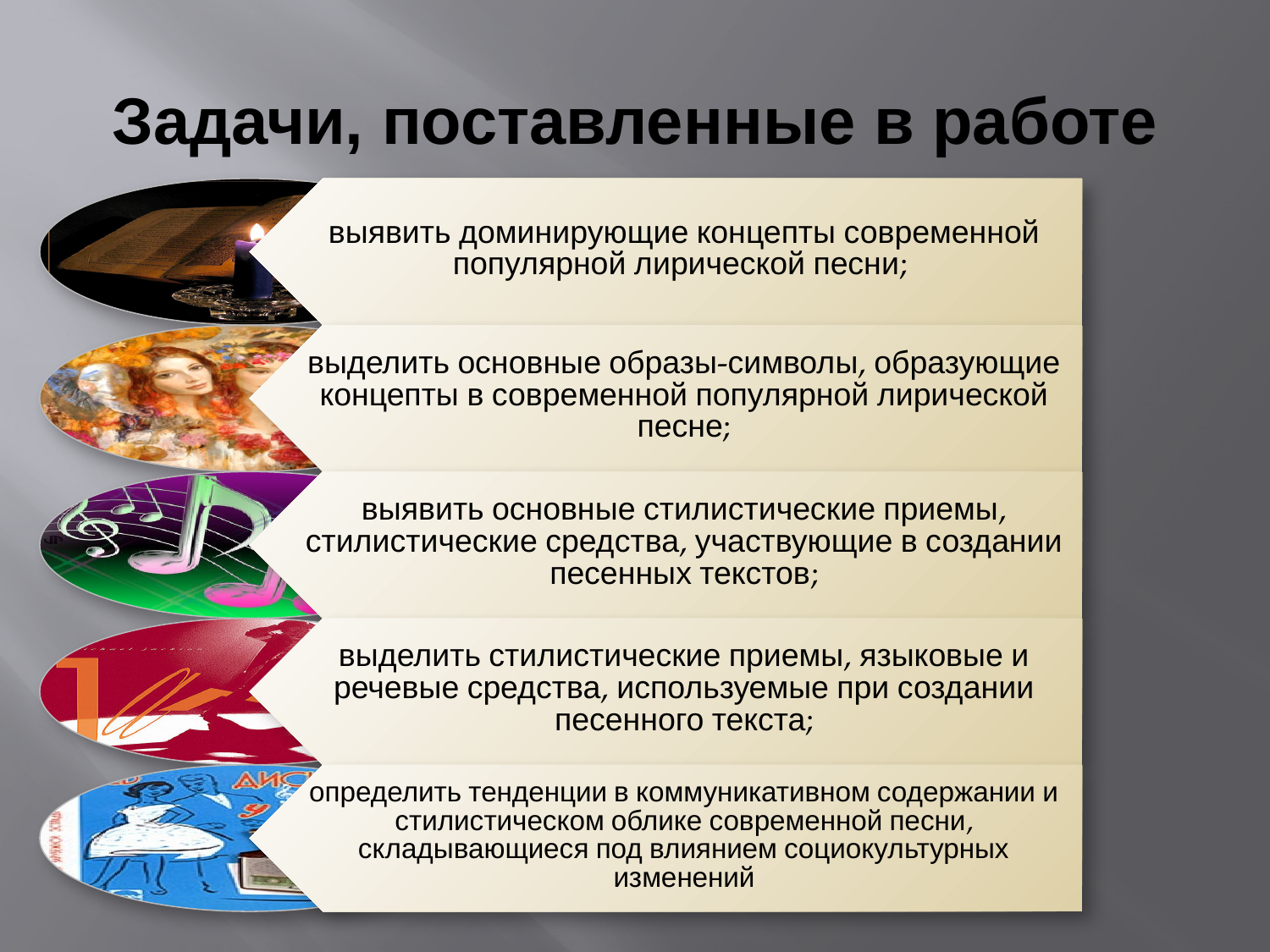

# Задачи, поставленные в работе
выявить доминирующие концепты современной популярной лирической песни;
выделить основные образы-символы, образующие концепты в современной популярной лирической песне;
выявить основные стилистические приемы, стилистические средства, участвующие в создании песенных текстов;
выделить стилистические приемы, языковые и речевые средства, используемые при создании песенного текста;
определить тенденции в коммуникативном содержании и стилистическом облике современной песни, складывающиеся под влиянием социокультурных изменений